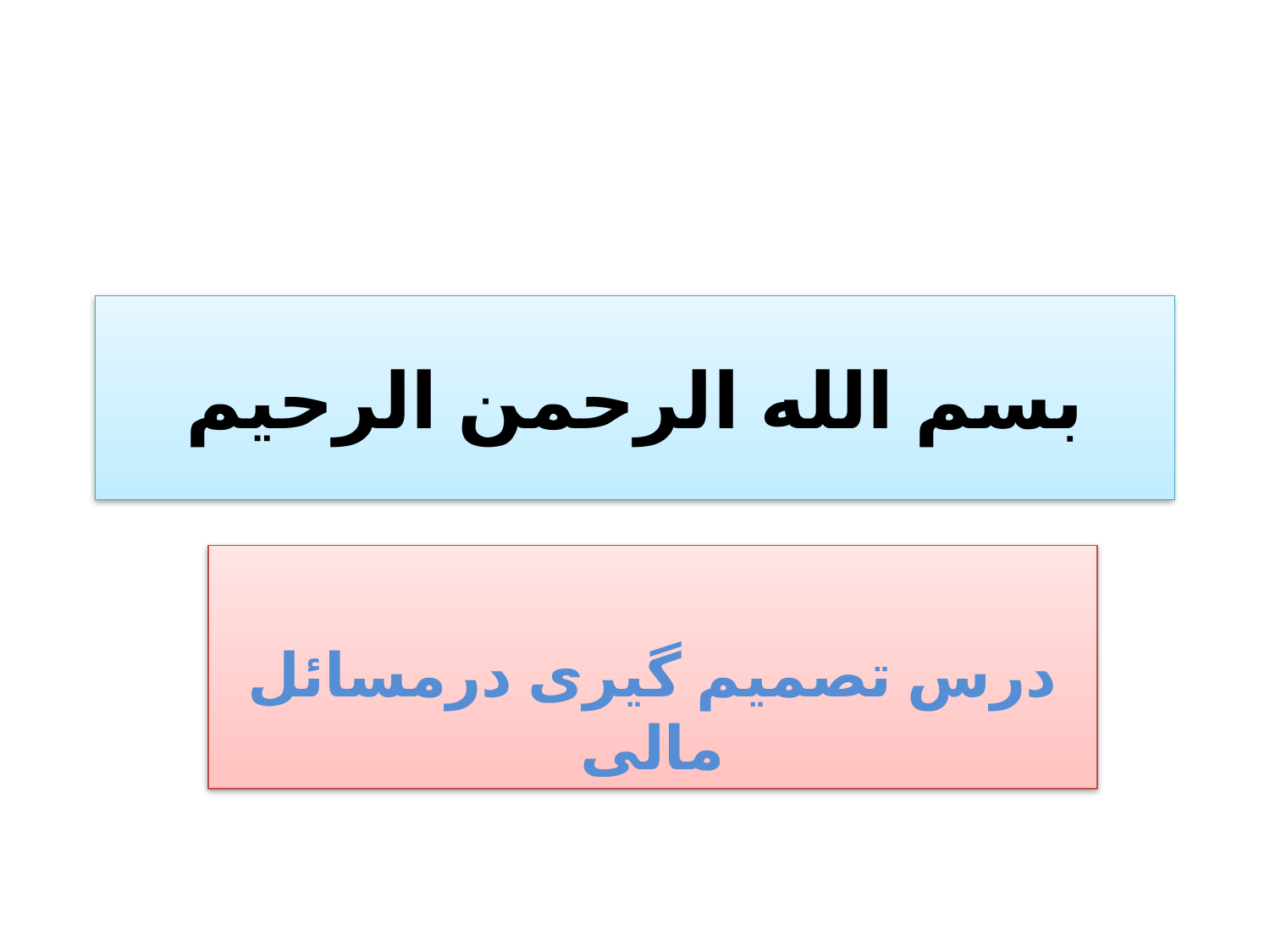

# بسم الله الرحمن الرحیم

درس تصمیم گیری درمسائل مالی